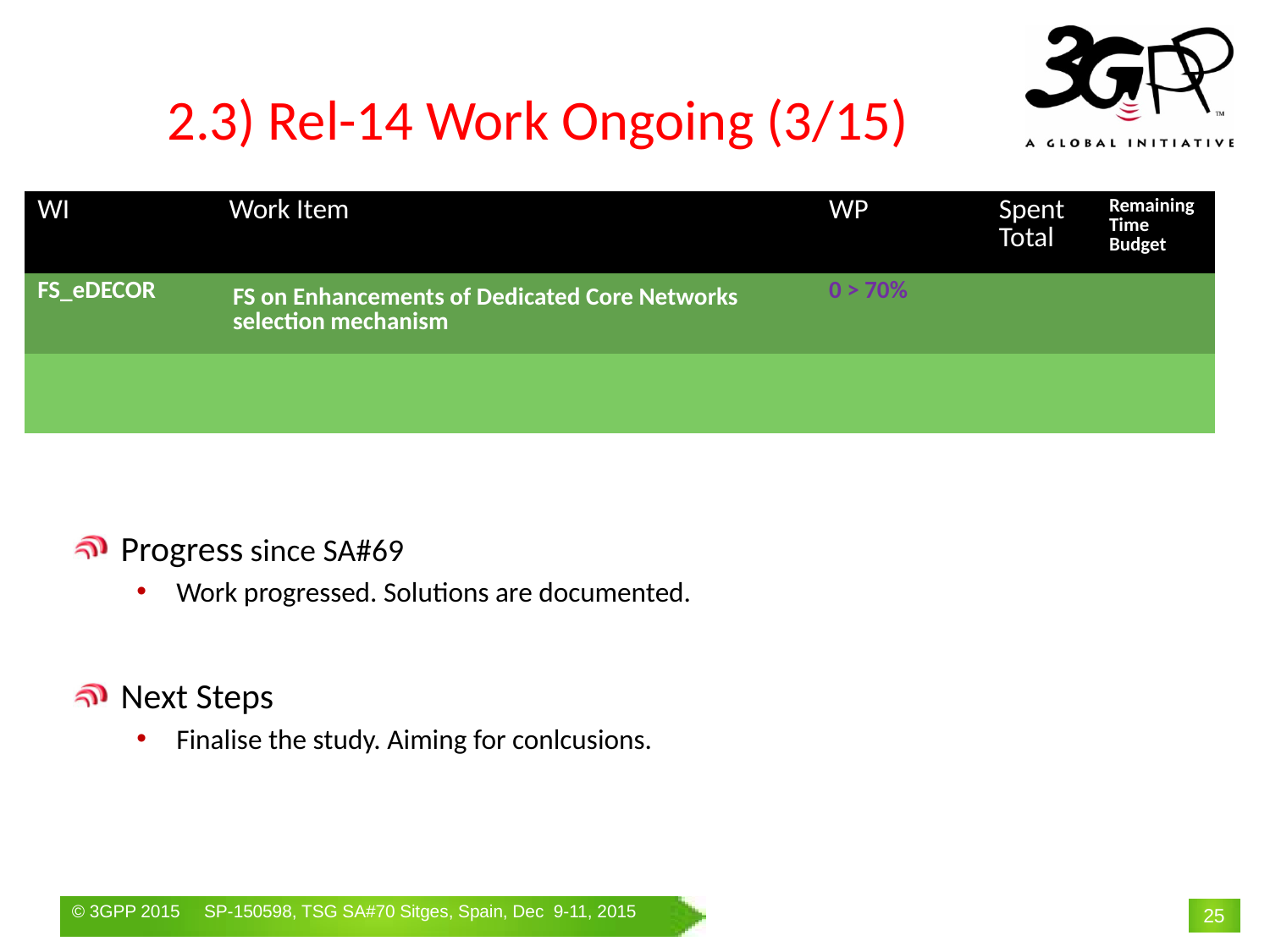

# 2.3) Rel-14 Work Ongoing (3/15)
| WI | Work Item | WP | Spent Total | Remaining Time Budget |
| --- | --- | --- | --- | --- |
| FS\_eDECOR | FS on Enhancements of Dedicated Core Networks selection mechanism | 0 > 70% |  |  |
|  |  |  |  |  |
Progress since SA#69
Work progressed. Solutions are documented.

Next Steps
Finalise the study. Aiming for conlcusions.